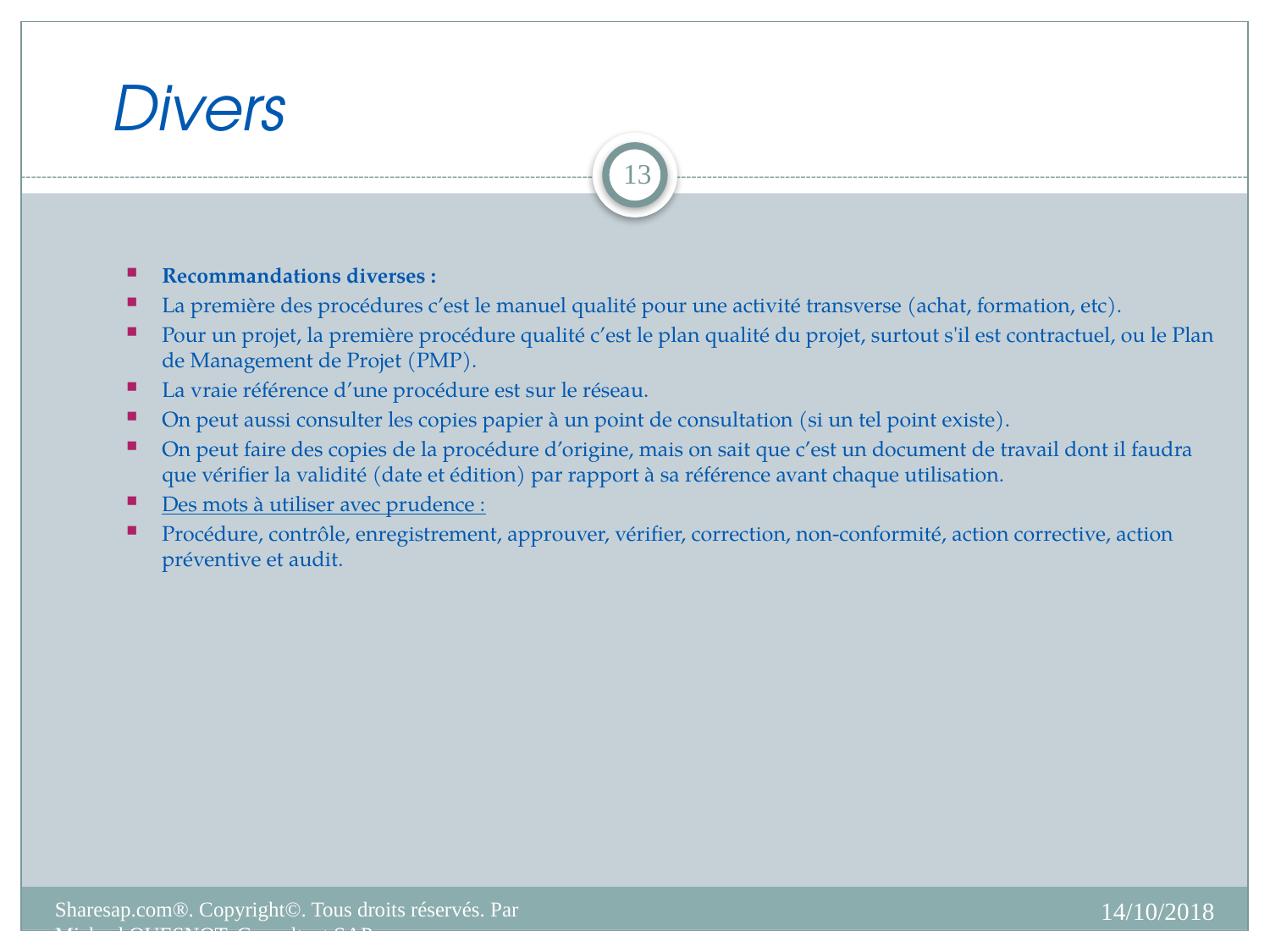

Divers
13
Recommandations diverses :
La première des procédures c’est le manuel qualité pour une activité transverse (achat, formation, etc).
Pour un projet, la première procédure qualité c’est le plan qualité du projet, surtout s'il est contractuel, ou le Plan de Management de Projet (PMP).
La vraie référence d’une procédure est sur le réseau.
On peut aussi consulter les copies papier à un point de consultation (si un tel point existe).
On peut faire des copies de la procédure d’origine, mais on sait que c’est un document de travail dont il faudra que vérifier la validité (date et édition) par rapport à sa référence avant chaque utilisation.
Des mots à utiliser avec prudence :
Procédure, contrôle, enregistrement, approuver, vérifier, correction, non-conformité, action corrective, action préventive et audit.

14/10/2018
Sharesap.com®. Copyright©. Tous droits réservés. Par Mickael QUESNOT, Consultant SAP